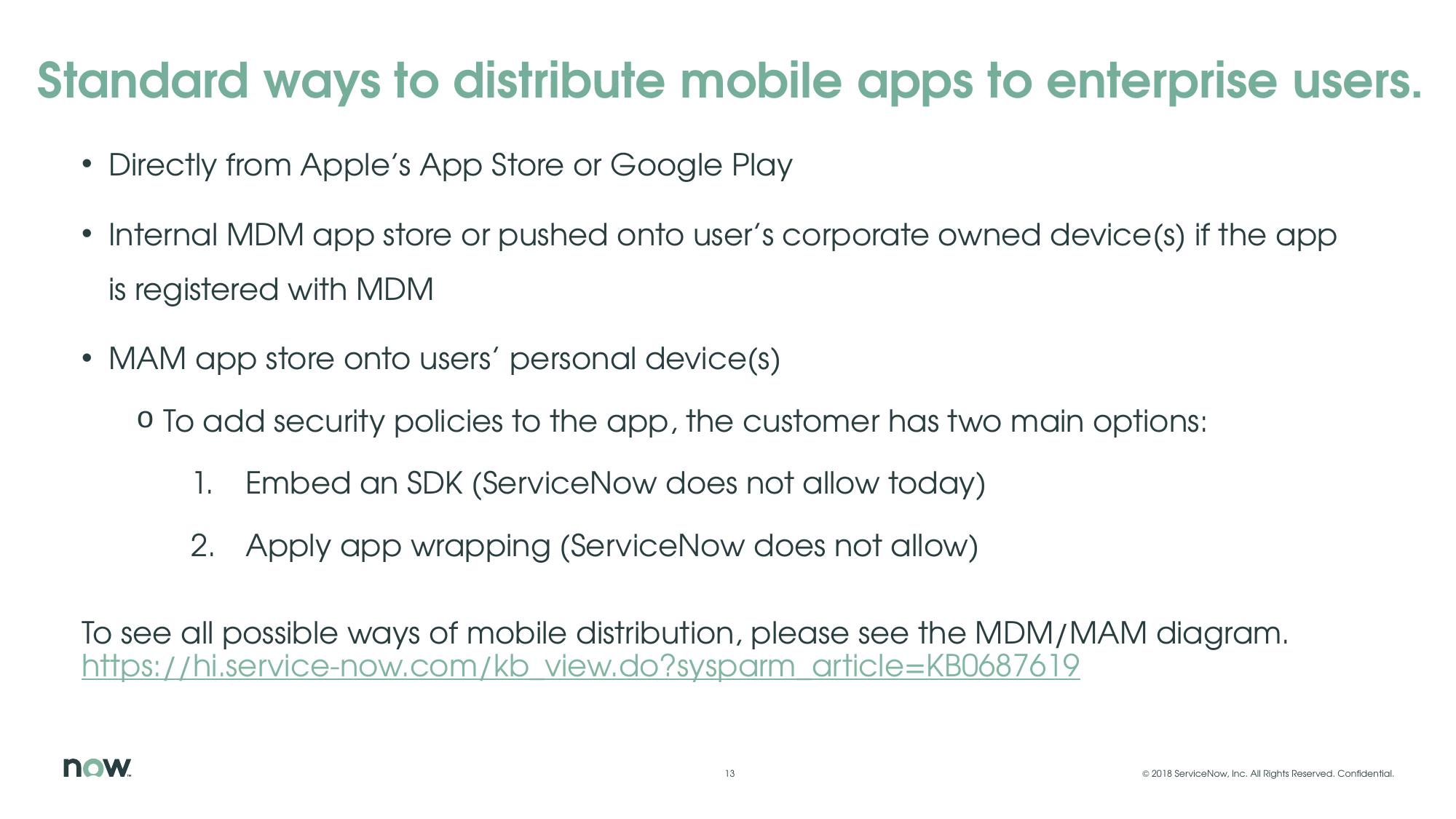

Standard ways to distribute mobile apps to enterprise users.
Directly from Apple’s App Store or Google Play
Internal MDM app store or pushed onto user’s corporate owned device(s) if the app is registered with MDM
MAM app store onto users’ personal device(s)
To add security policies to the app, the customer has two main options:
Embed an SDK (ServiceNow does not allow today)
Apply app wrapping (ServiceNow does not allow)

To see all possible ways of mobile distribution, please see the MDM/MAM diagram.
https://hi.service-now.com/kb_view.do?sysparm_article=KB0687619